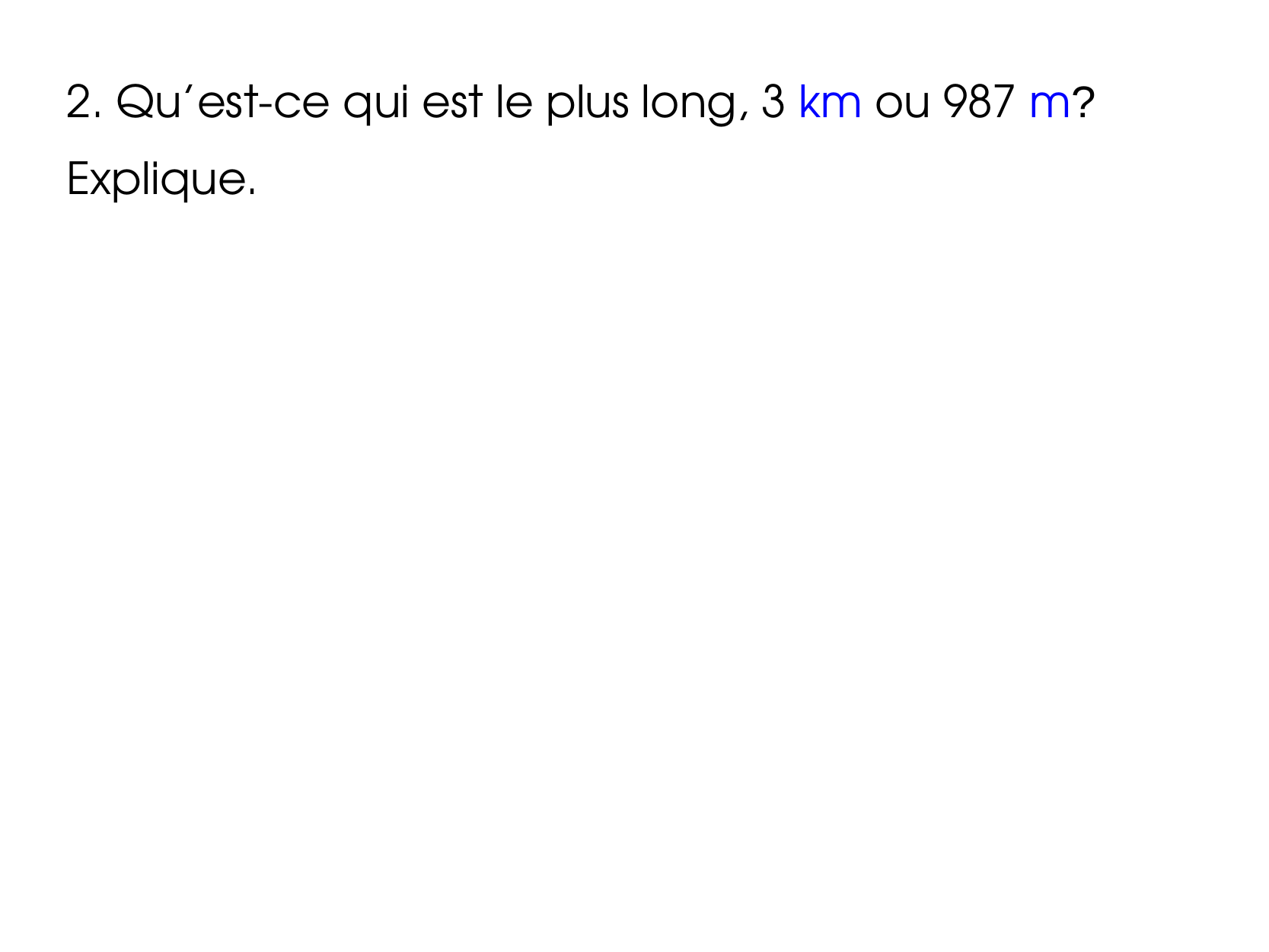

2. Qu’est-ce qui est le plus long, 3 km ou 987 m?
Explique.